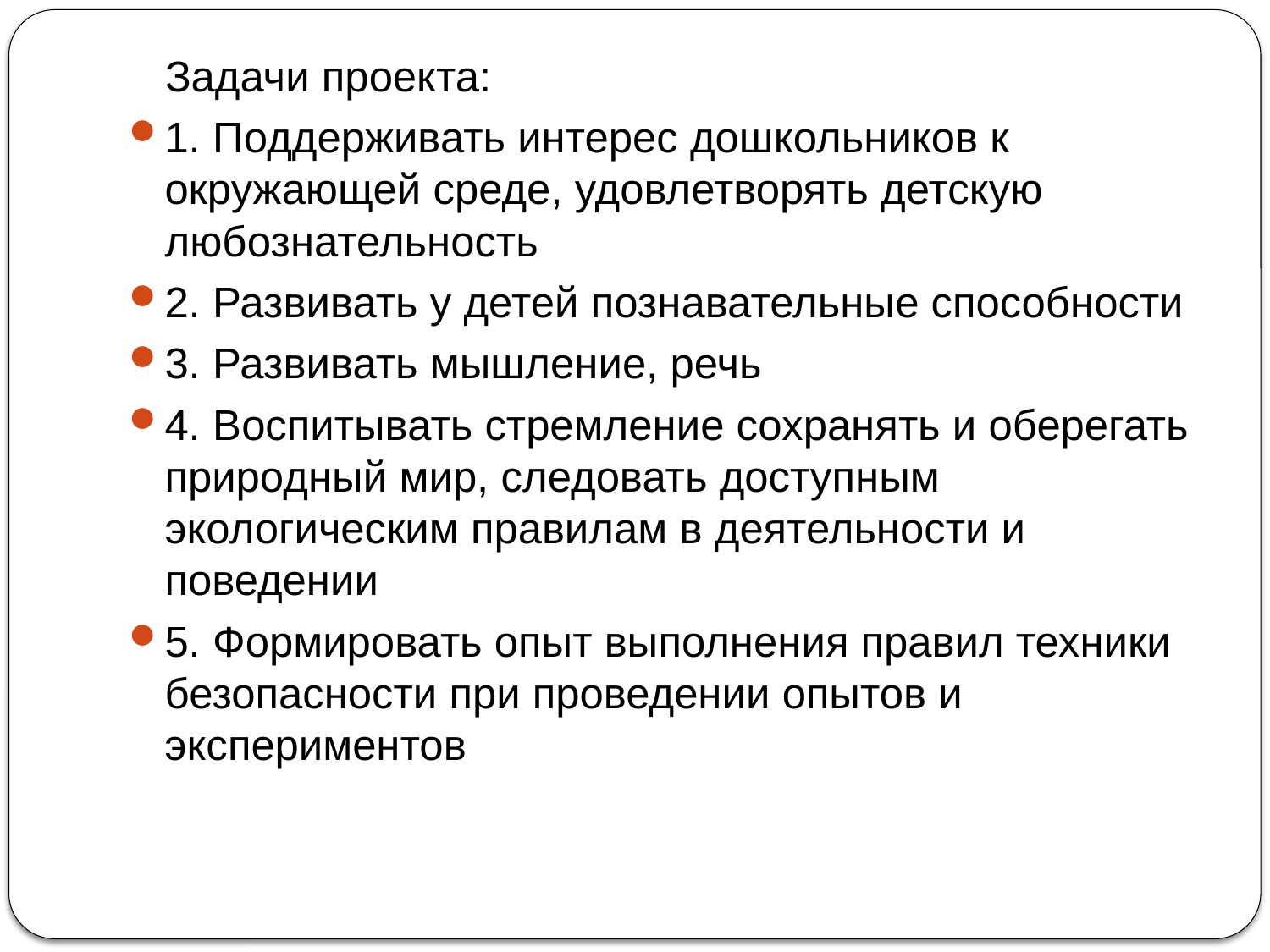

#
   Задачи проекта:
1. Поддерживать интерес дошкольников к окружающей среде, удовлетворять детскую любознательность
2. Развивать у детей познавательные способности
3. Развивать мышление, речь
4. Воспитывать стремление сохранять и оберегать природный мир, следовать доступным экологическим правилам в деятельности и поведении
5. Формировать опыт выполнения правил техники безопасности при проведении опытов и экспериментов